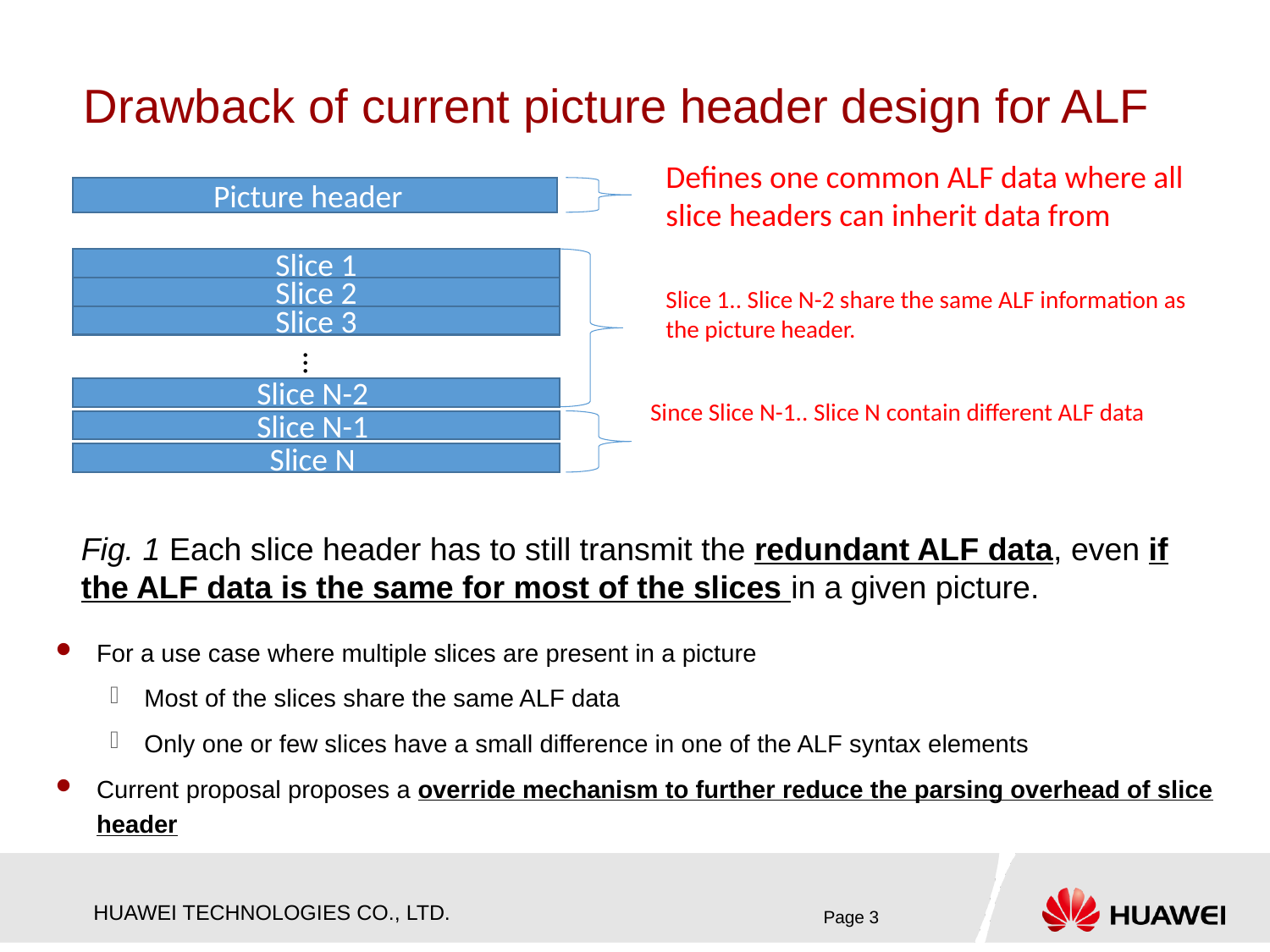

# Drawback of current picture header design for ALF
Defines one common ALF data where all slice headers can inherit data from
Picture header

Slice 1

Slice 2
Slice 1.. Slice N-2 share the same ALF information as the picture header.
Slice 3
…
Slice N-2
Since Slice N-1.. Slice N contain different ALF data
Slice N-1

Slice N
Fig. 1 Each slice header has to still transmit the redundant ALF data, even if the ALF data is the same for most of the slices in a given picture.
For a use case where multiple slices are present in a picture
Most of the slices share the same ALF data
Only one or few slices have a small difference in one of the ALF syntax elements
Current proposal proposes a override mechanism to further reduce the parsing overhead of slice header

Page 3